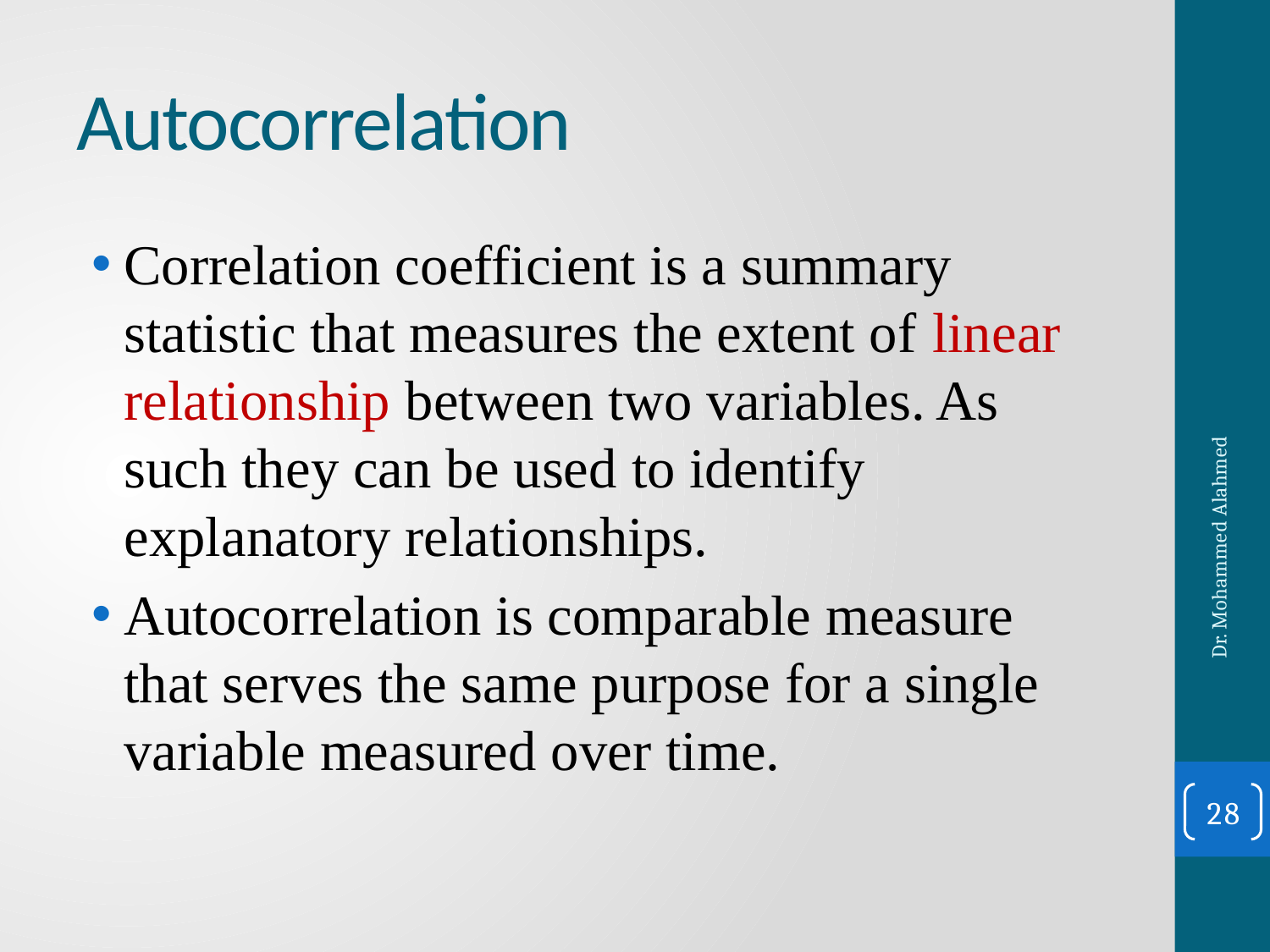

# Autocorrelation
Correlation coefficient is a summary statistic that measures the extent of linear relationship between two variables. As such they can be used to identify explanatory relationships.
Autocorrelation is comparable measure that serves the same purpose for a single variable measured over time.
Dr. Mohammed Alahmed
28